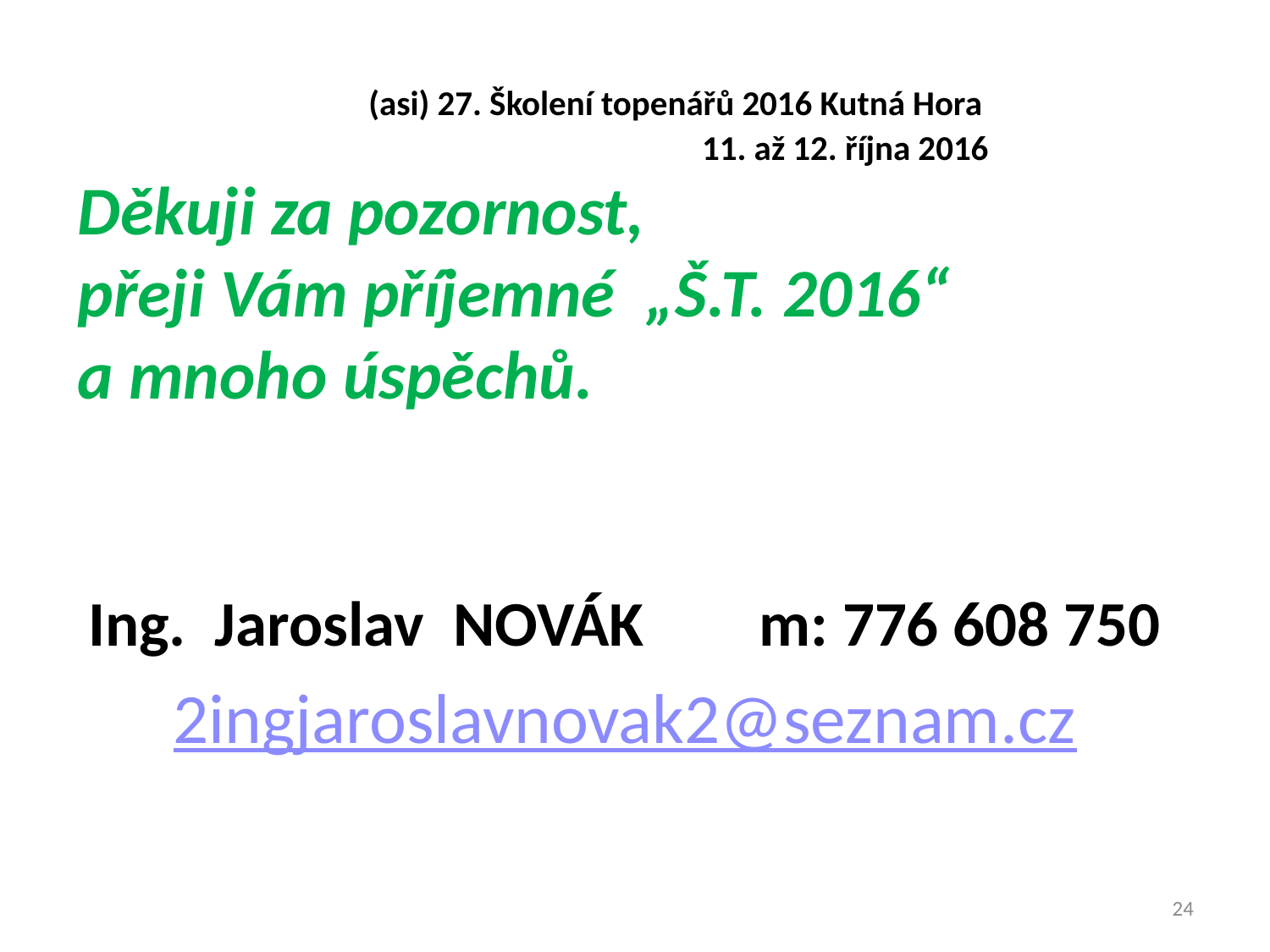

# (asi) 27. Školení topenářů 2016 Kutná Hora 11. až 12. října 2016 Děkuji za pozornost, přeji Vám příjemné  „Š.T. 2016“ a mnoho úspěchů.
Ing.  Jaroslav  NOVÁK        m: 776 608 750
2ingjaroslavnovak2@seznam.cz

24